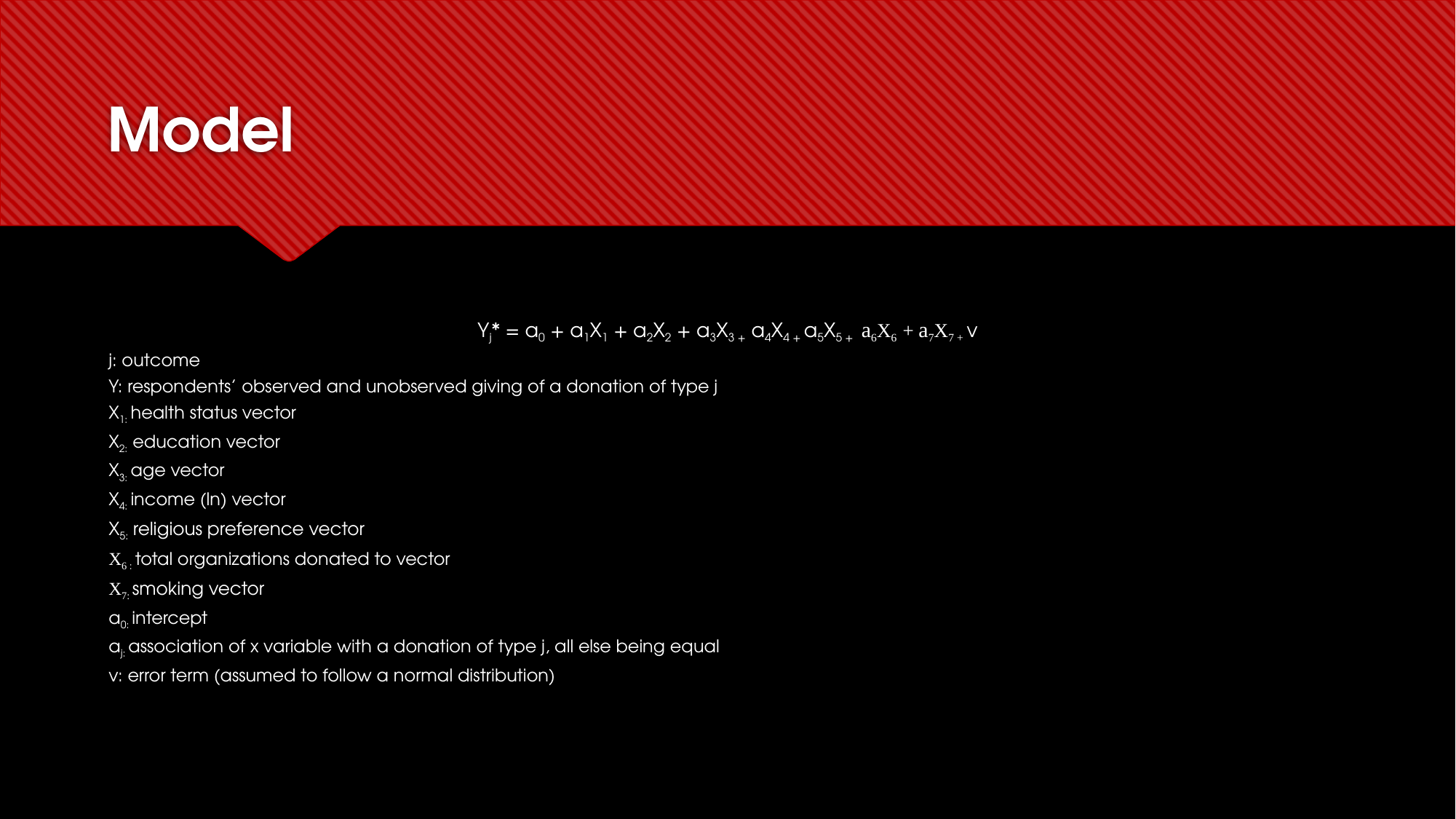

# Model

Yj* = a0 + a1X1 + a2X2 + a3X3 + a4X4 + a5X5 +  a6X6  + a7X7 + v
j: outcome
Y: respondents’ observed and unobserved giving of a donation of type j
X1: health status vector
X2: education vector
X3: age vector
X4: income (ln) vector
X5: religious preference vector
X6 : total organizations donated to vector
X7: smoking vector
a0: intercept
aj: association of x variable with a donation of type j, all else being equal
v: error term (assumed to follow a normal distribution)